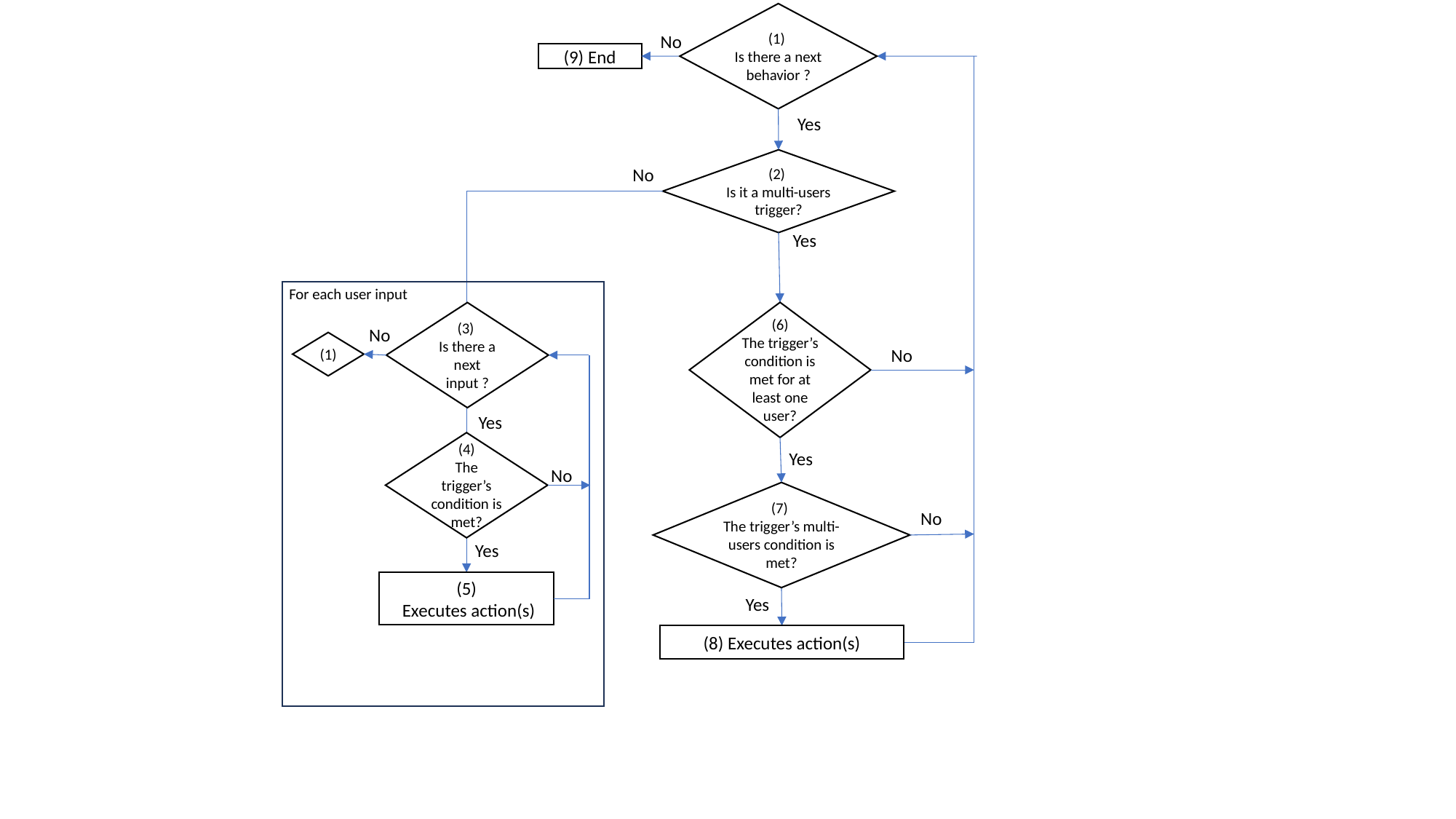

(1)
Is there a next behavior ?
No
(9) End
Yes
(2)
Is it a multi-users trigger?
No
Yes
For each user input

(6)
The trigger’s condition is met for at least one user?
(3)
Is there a next input ?
No
(1)
No
Yes
(4)
The trigger’s condition is met?
Yes
No
(7)
The trigger’s multi-users condition is met?
No
Yes
(5)
 Executes action(s)
Yes
(8) Executes action(s)